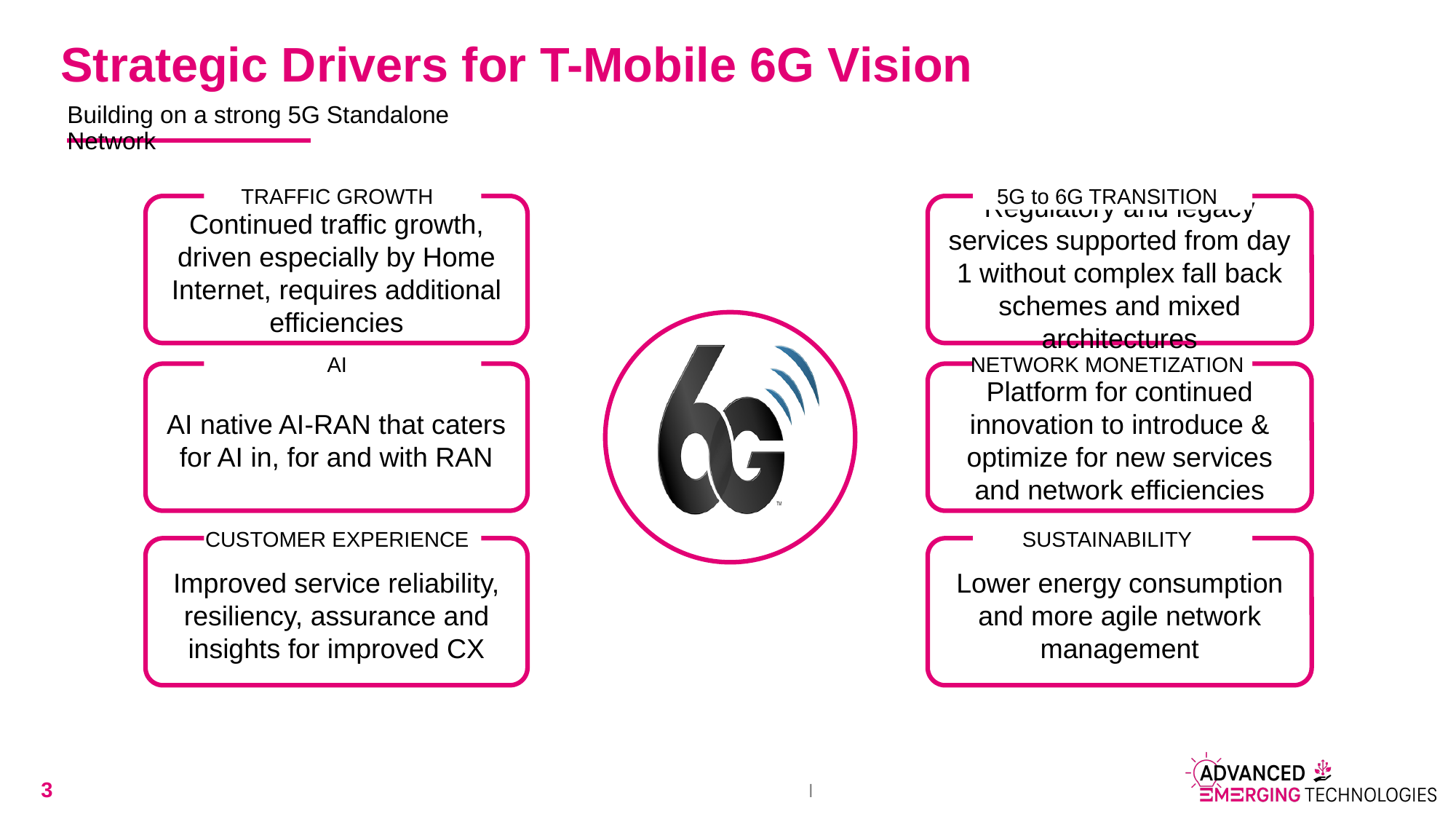

Strategic Drivers for T-Mobile 6G Vision
Building on a strong 5G Standalone Network
TRAFFIC GROWTH
5G to 6G TRANSITION
Continued traffic growth, driven especially by Home Internet, requires additional efficiencies
Regulatory and legacy services supported from day 1 without complex fall back schemes and mixed architectures

AI
NETWORK MONETIZATION
AI native AI-RAN that caters for AI in, for and with RAN
Platform for continued innovation to introduce & optimize for new services and network efficiencies
CUSTOMER EXPERIENCE
SUSTAINABILITY
Improved service reliability, resiliency, assurance and insights for improved CX
Lower energy consumption and more agile network management